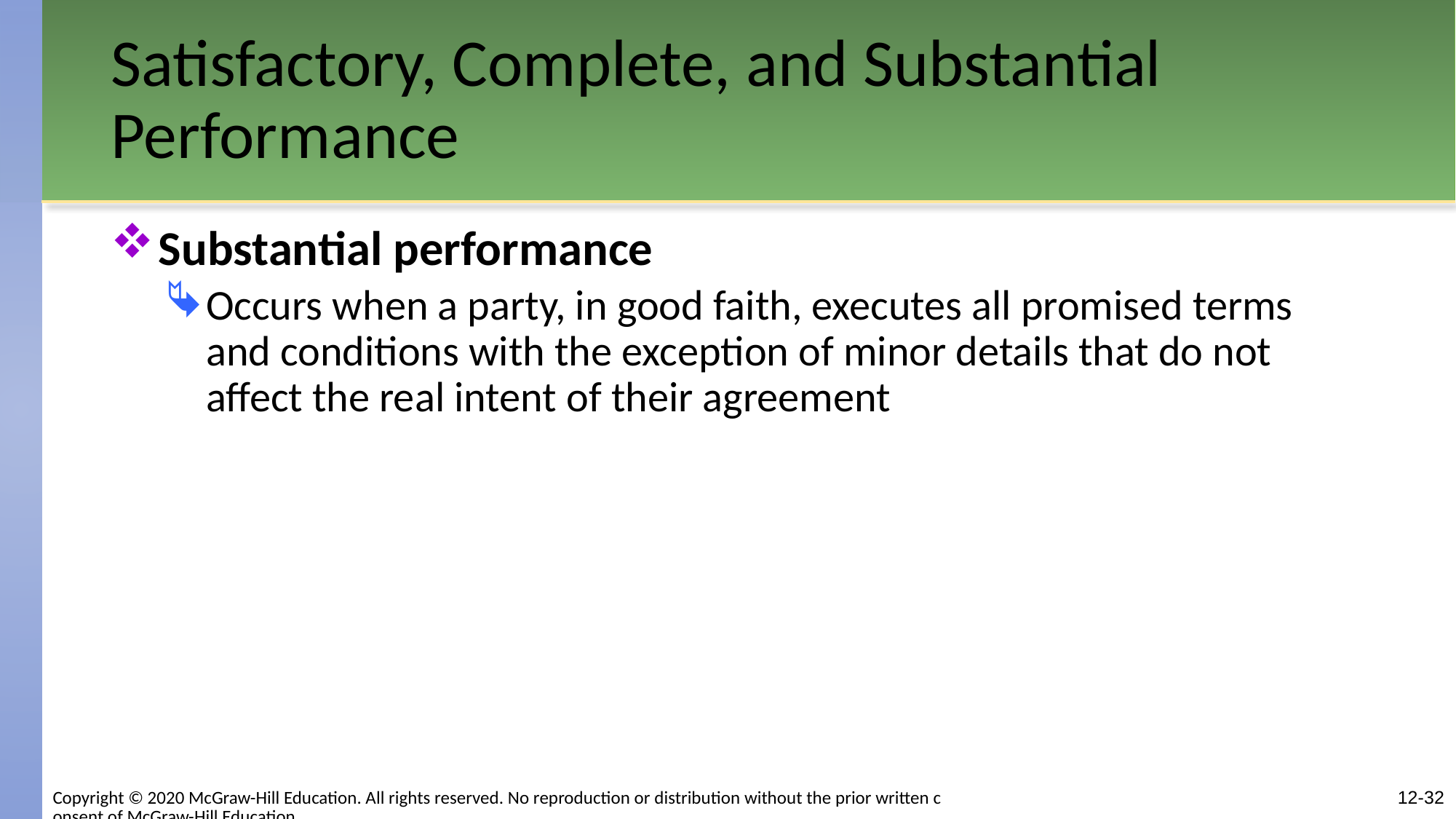

# Satisfactory, Complete, and Substantial Performance
Substantial performance
Occurs when a party, in good faith, executes all promised terms and conditions with the exception of minor details that do not affect the real intent of their agreement
Copyright © 2020 McGraw-Hill Education. All rights reserved. No reproduction or distribution without the prior written consent of McGraw-Hill Education.
12-32